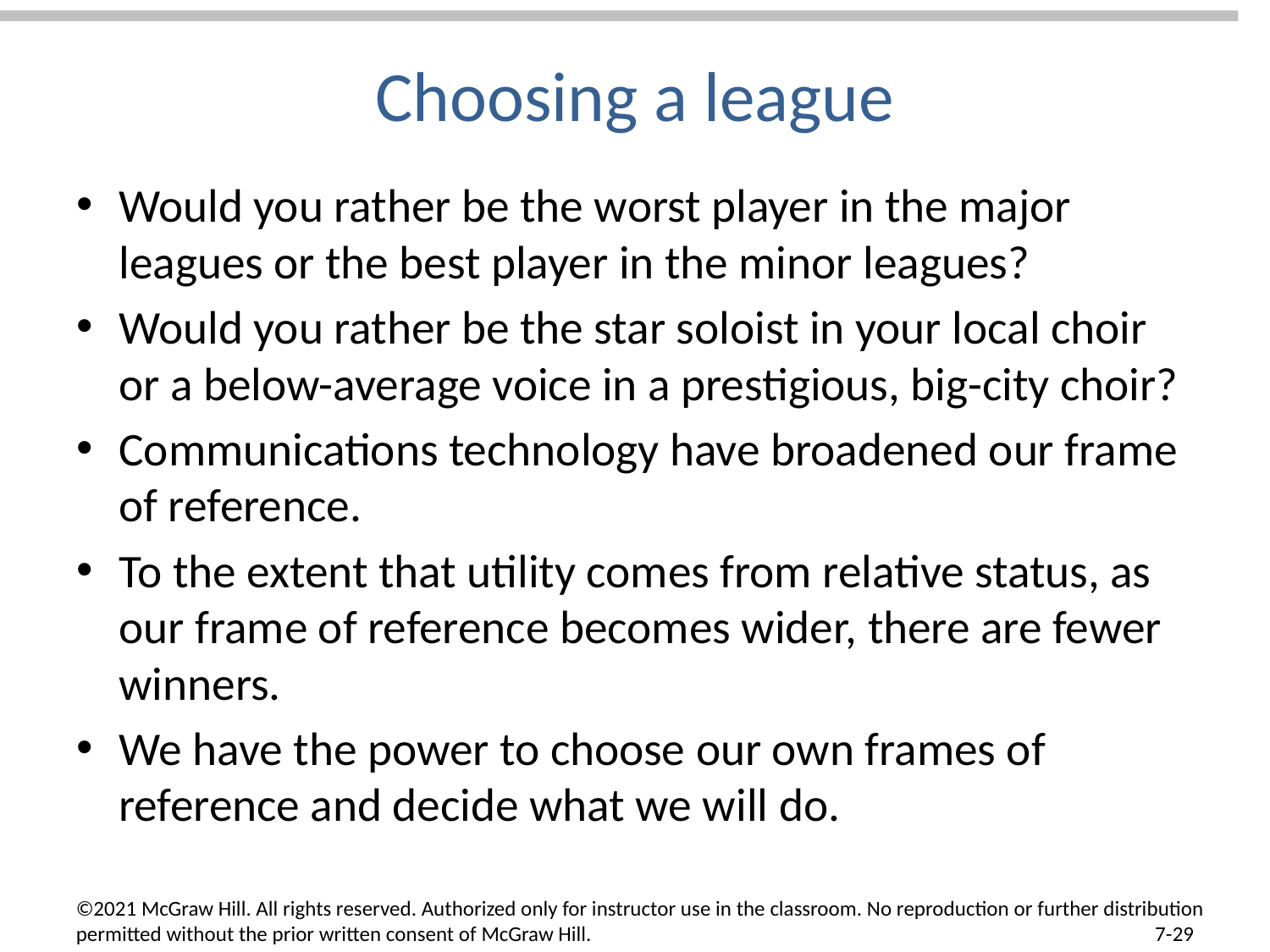

# Choosing a league
Would you rather be the worst player in the major leagues or the best player in the minor leagues?
Would you rather be the star soloist in your local choir or a below-average voice in a prestigious, big-city choir?
Communications technology have broadened our frame of reference.
To the extent that utility comes from relative status, as our frame of reference becomes wider, there are fewer winners.
We have the power to choose our own frames of reference and decide what we will do.